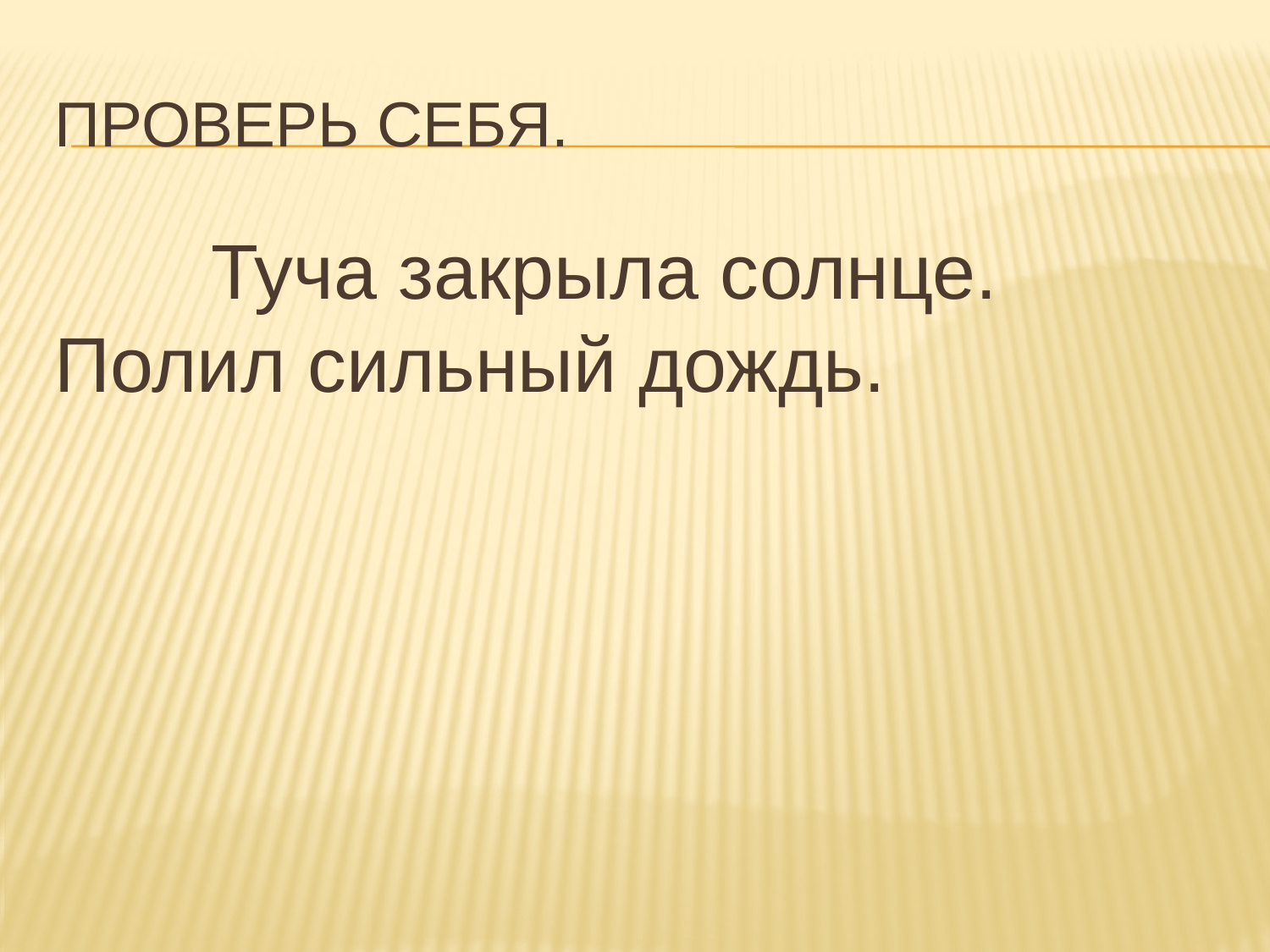

# Проверь себя.
          Туча закрыла солнце.  Полил сильный дождь.